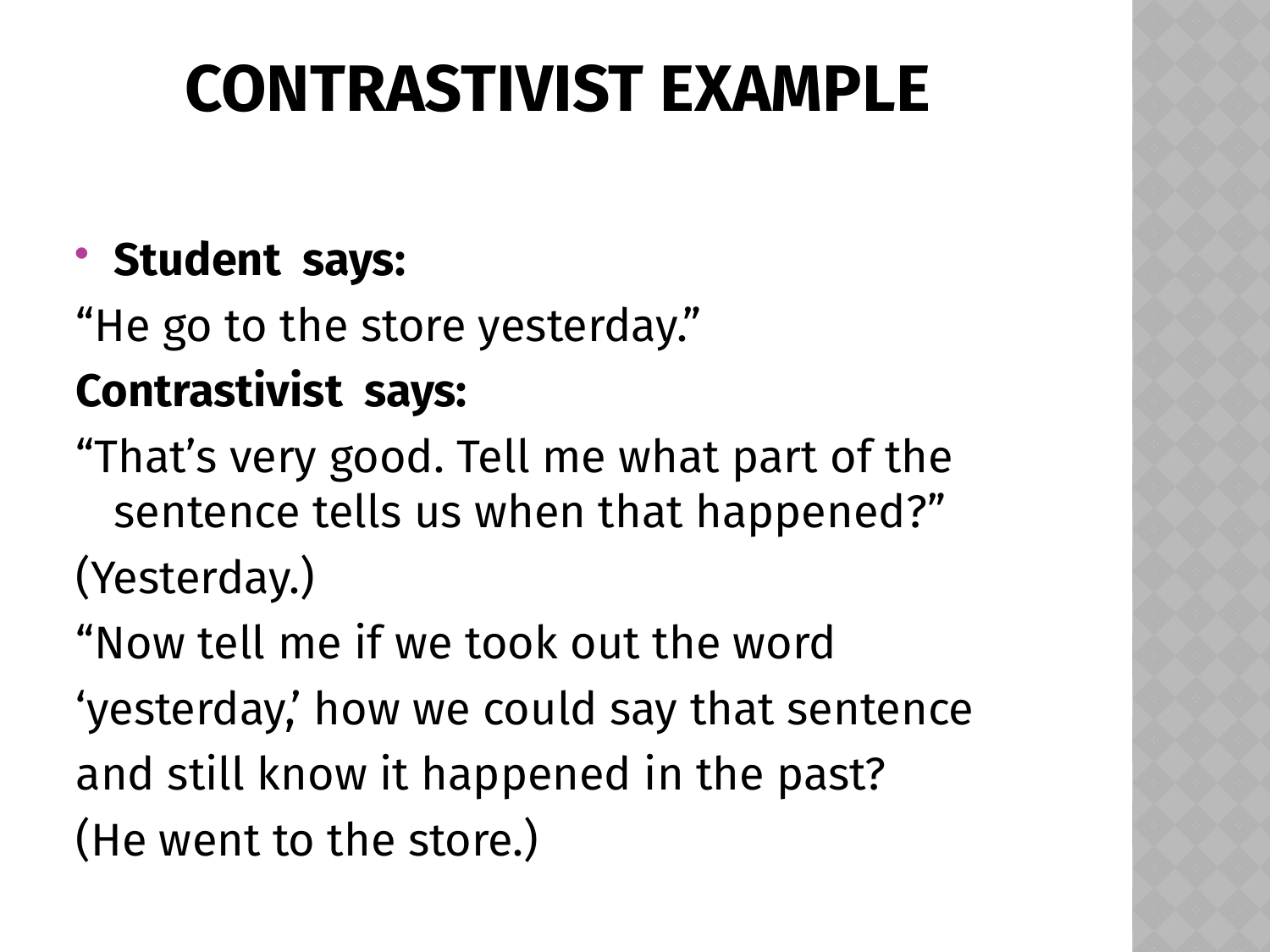

# Contrastivist example
Student  says:
“He go to the store yesterday.”
Contrastivist  says:
“That’s very good. Tell me what part of the sentence tells us when that happened?”
(Yesterday.)
“Now tell me if we took out the word
‘yesterday,’ how we could say that sentence
and still know it happened in the past?
(He went to the store.)